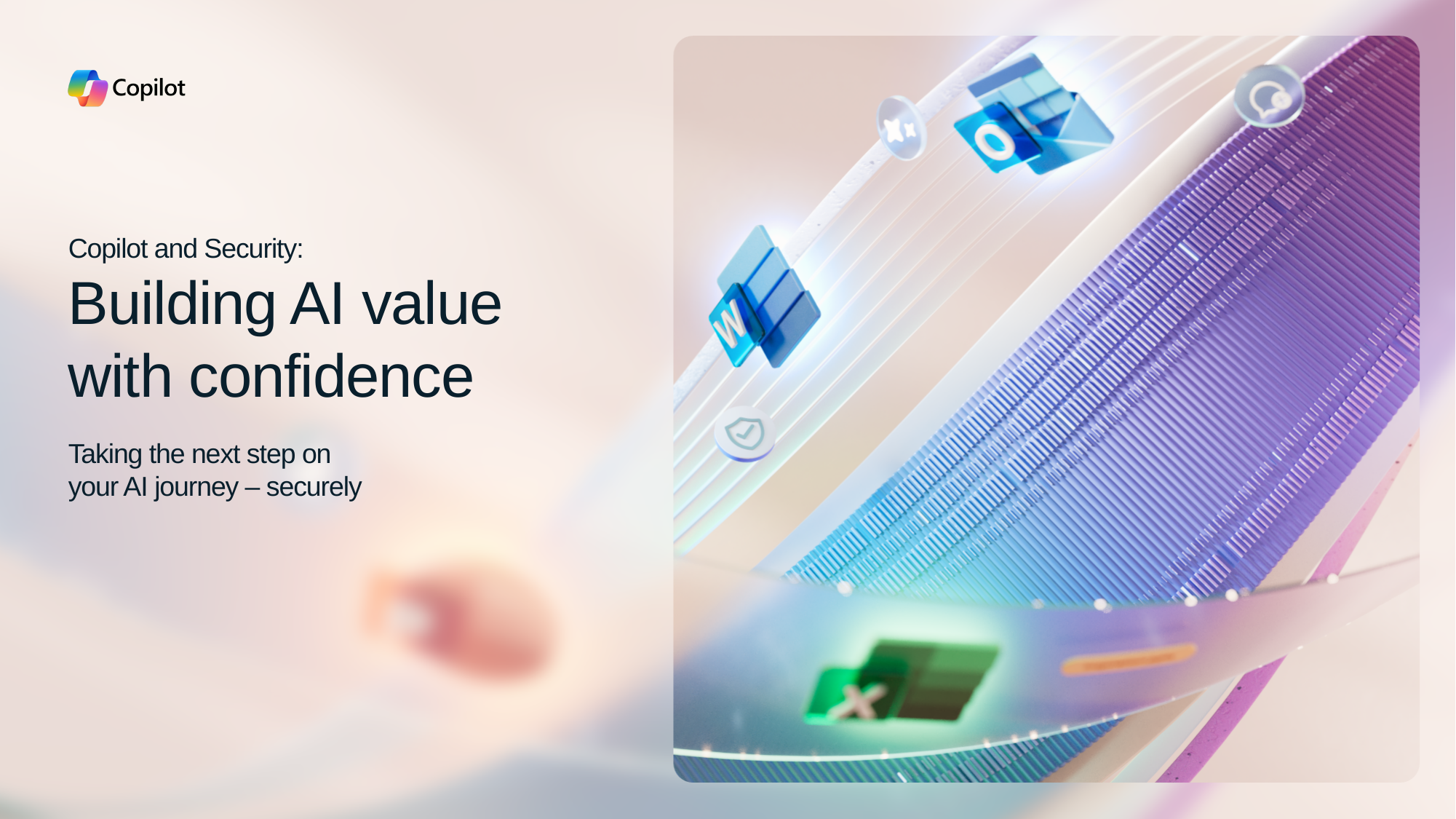

# Copilot and Security: Building AI value with confidence
Taking the next step on
your AI journey – securely